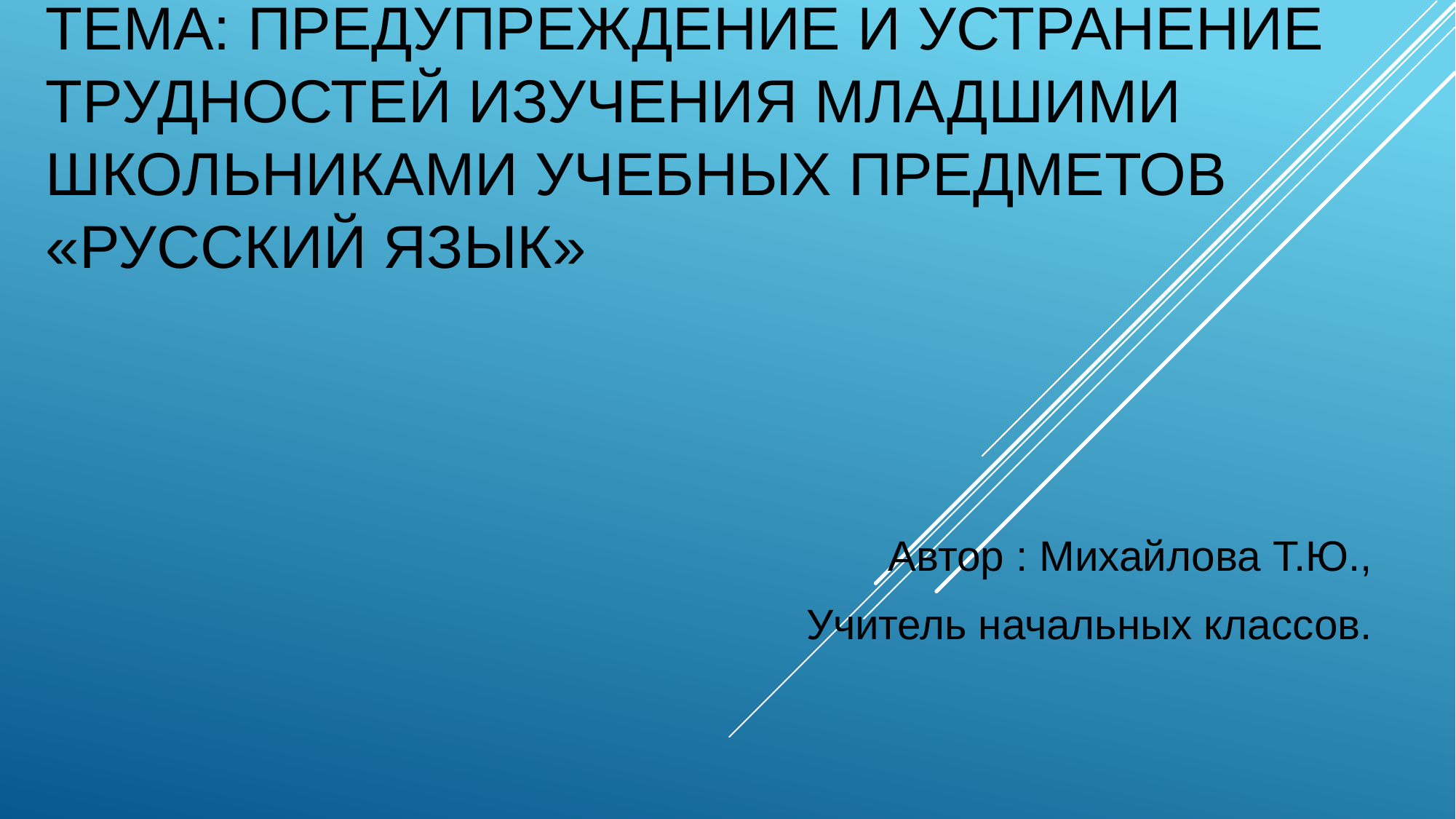

# Тема: Предупреждение и устранение трудностей изучения младшими школьниками учебных предметов «Русский язык»
Автор : Михайлова Т.Ю.,
Учитель начальных классов.